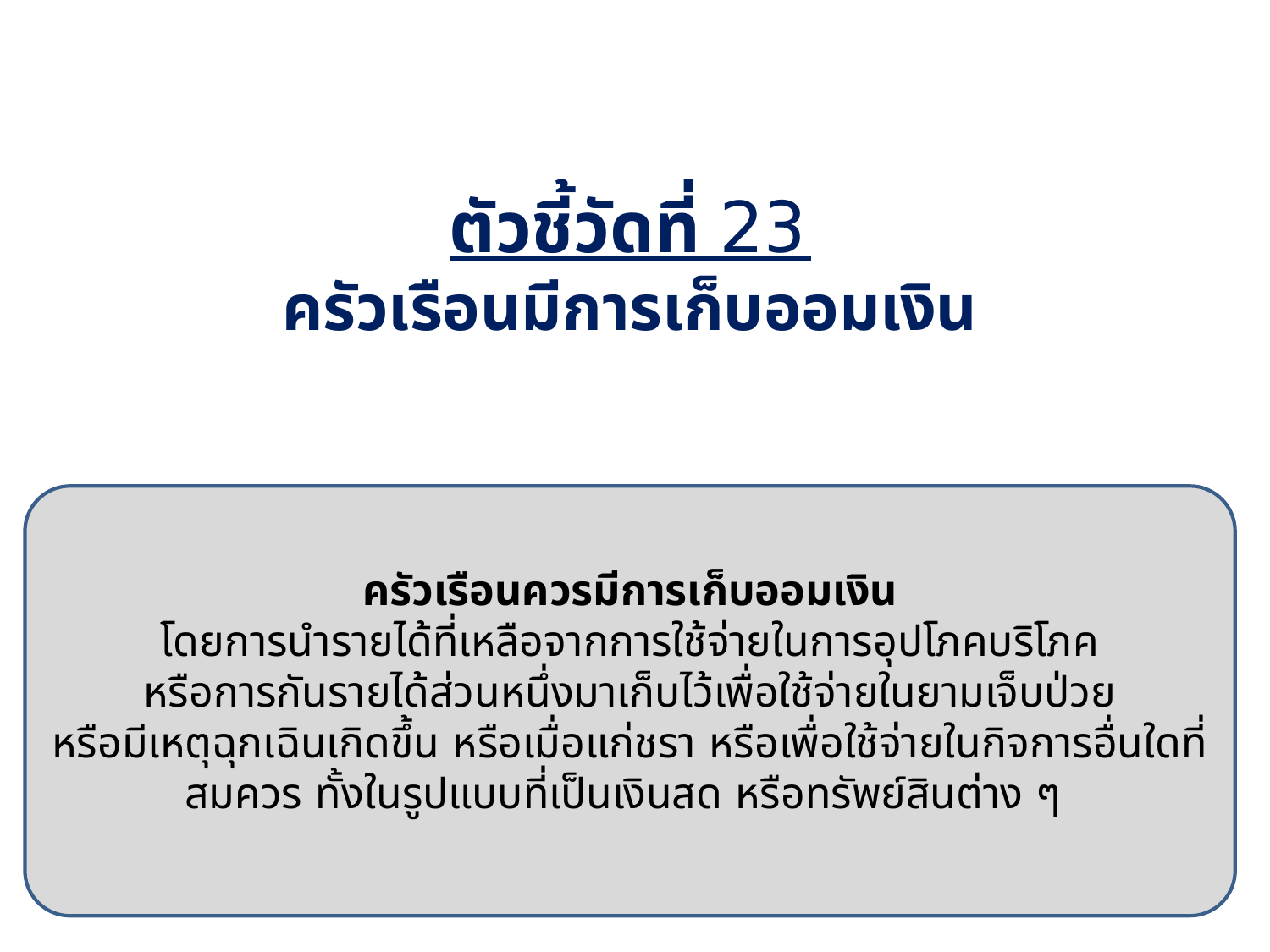

ตัวชี้วัดที่ 23
ครัวเรือนมีการเก็บออมเงิน

ครัวเรือนควรมีการเก็บออมเงิน
โดยการนำรายได้ที่เหลือจากการใช้จ่ายในการอุปโภคบริโภค
หรือการกันรายได้ส่วนหนึ่งมาเก็บไว้เพื่อใช้จ่ายในยามเจ็บป่วย
หรือมีเหตุฉุกเฉินเกิดขึ้น หรือเมื่อแก่ชรา หรือเพื่อใช้จ่ายในกิจการอื่นใดที่สมควร ทั้งในรูปแบบที่เป็นเงินสด หรือทรัพย์สินต่าง ๆ